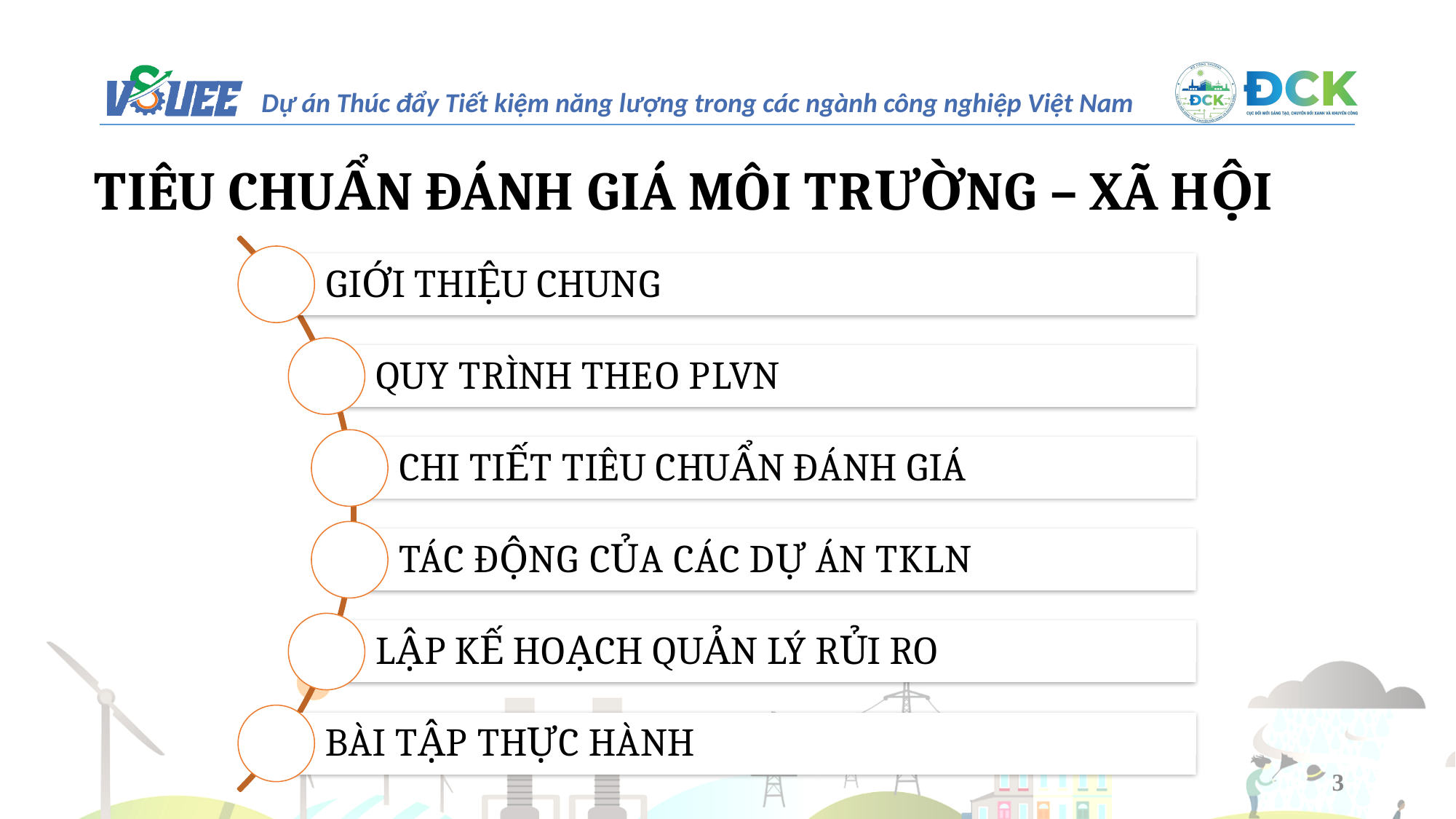

TIÊU CHUẨN ĐÁNH GIÁ MÔI TRƯỜNG – XÃ HỘI
GIỚI THIỆU CHUNG
QUY TRÌNH THEO PLVN
CHI TIẾT TIÊU CHUẨN ĐÁNH GIÁ
TÁC ĐỘNG CỦA CÁC DỰ ÁN TKLN
LẬP KẾ HOẠCH QUẢN LÝ RỦI RO
BÀI TẬP THỰC HÀNH
3